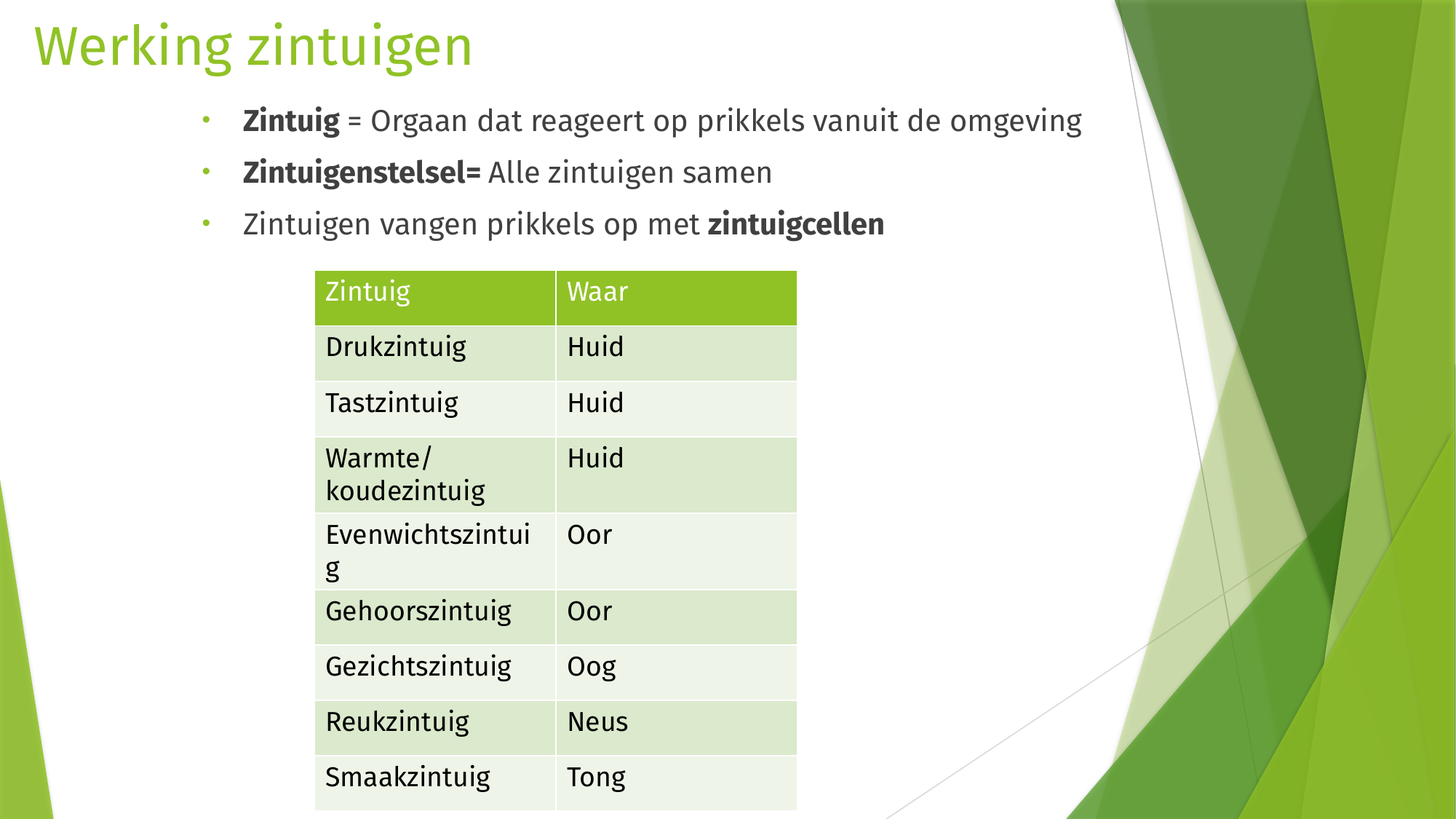

# Werking zintuigen
Boek 5  thema 1
Zintuig = Orgaan dat reageert op prikkels vanuit de omgeving
Zintuigenstelsel= Alle zintuigen samen
Zintuigen vangen prikkels op met zintuigcellen

| Zintuig | Waar |
| --- | --- |
| Drukzintuig | Huid |
| Tastzintuig | Huid |
| Warmte/koudezintuig | Huid |
| Evenwichtszintuig | Oor |
| Gehoorszintuig | Oor |
| Gezichtszintuig | Oog |
| Reukzintuig | Neus |
| Smaakzintuig | Tong |